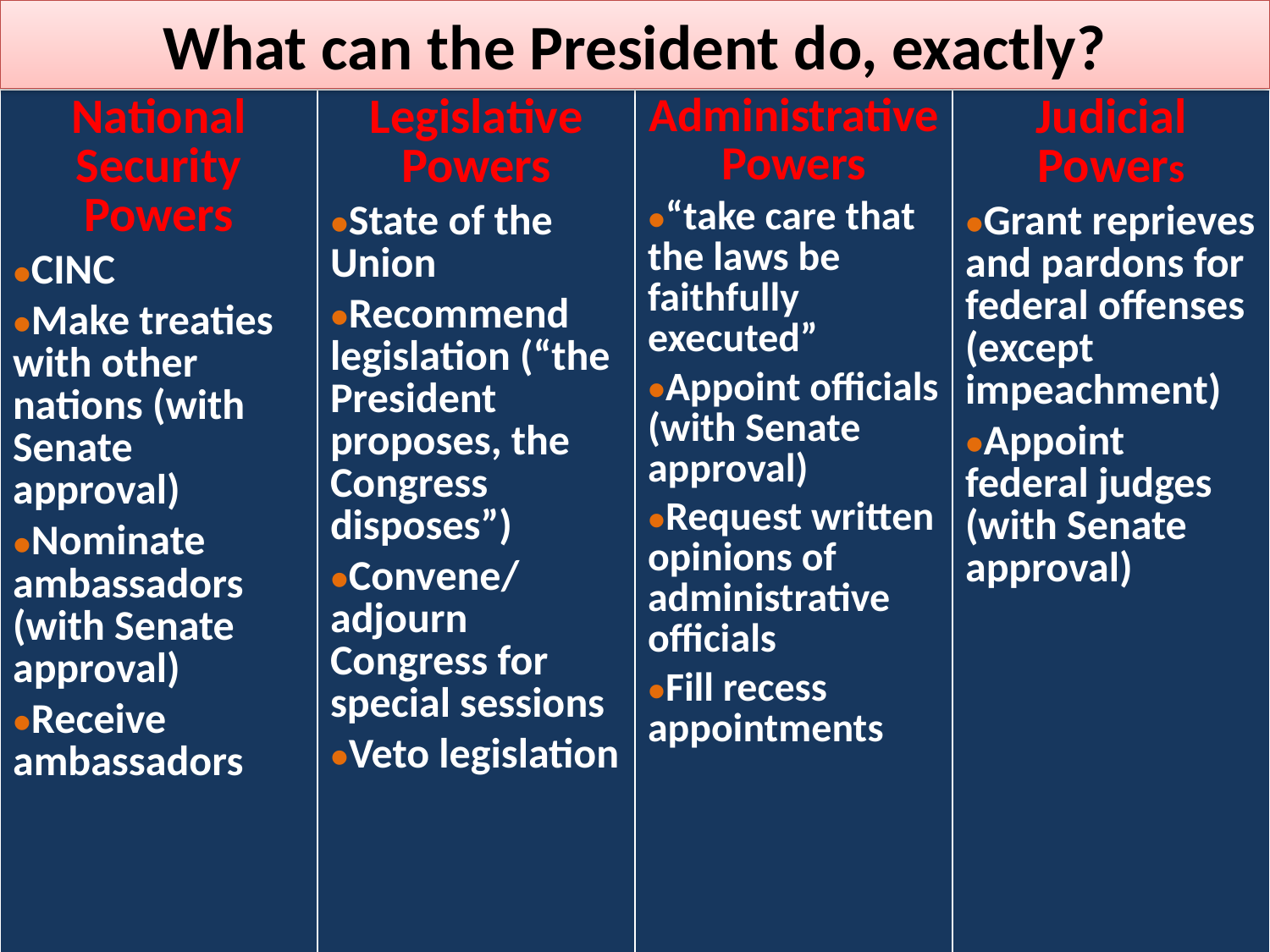

What can the President do, exactly?
| National Security Powers CINC Make treaties with other nations (with Senate approval) Nominate ambassadors (with Senate approval) Receive ambassadors | Legislative Powers State of the Union Recommend legislation (“the President proposes, the Congress disposes”) Convene/adjourn Congress for special sessions Veto legislation | Administrative Powers “take care that the laws be faithfully executed” Appoint officials (with Senate approval) Request written opinions of administrative officials Fill recess appointments | Judicial Powers Grant reprieves and pardons for federal offenses (except impeachment) Appoint federal judges (with Senate approval) |
| --- | --- | --- | --- |